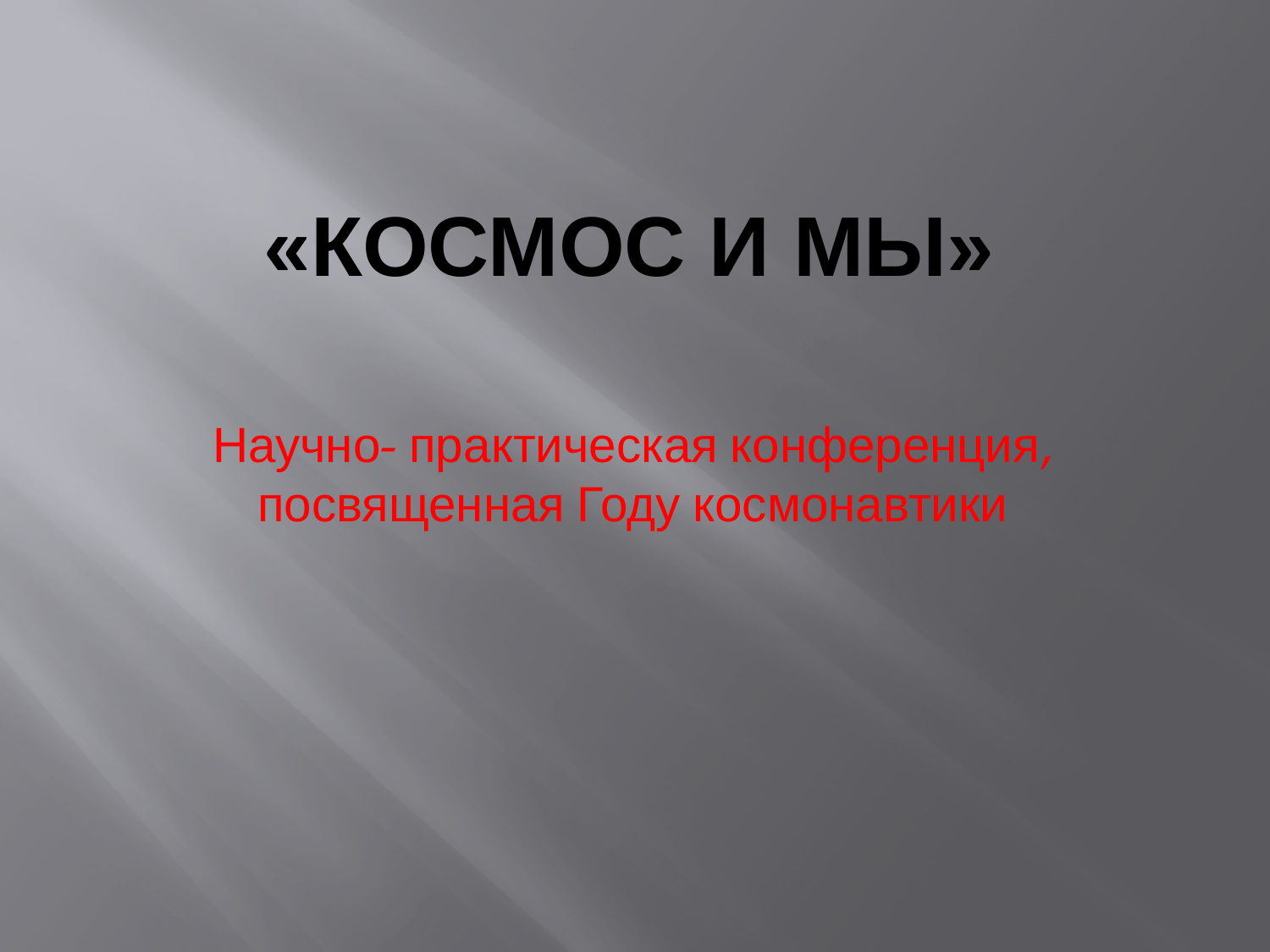

# «Космос и мы»
Научно- практическая конференция, посвященная Году космонавтики